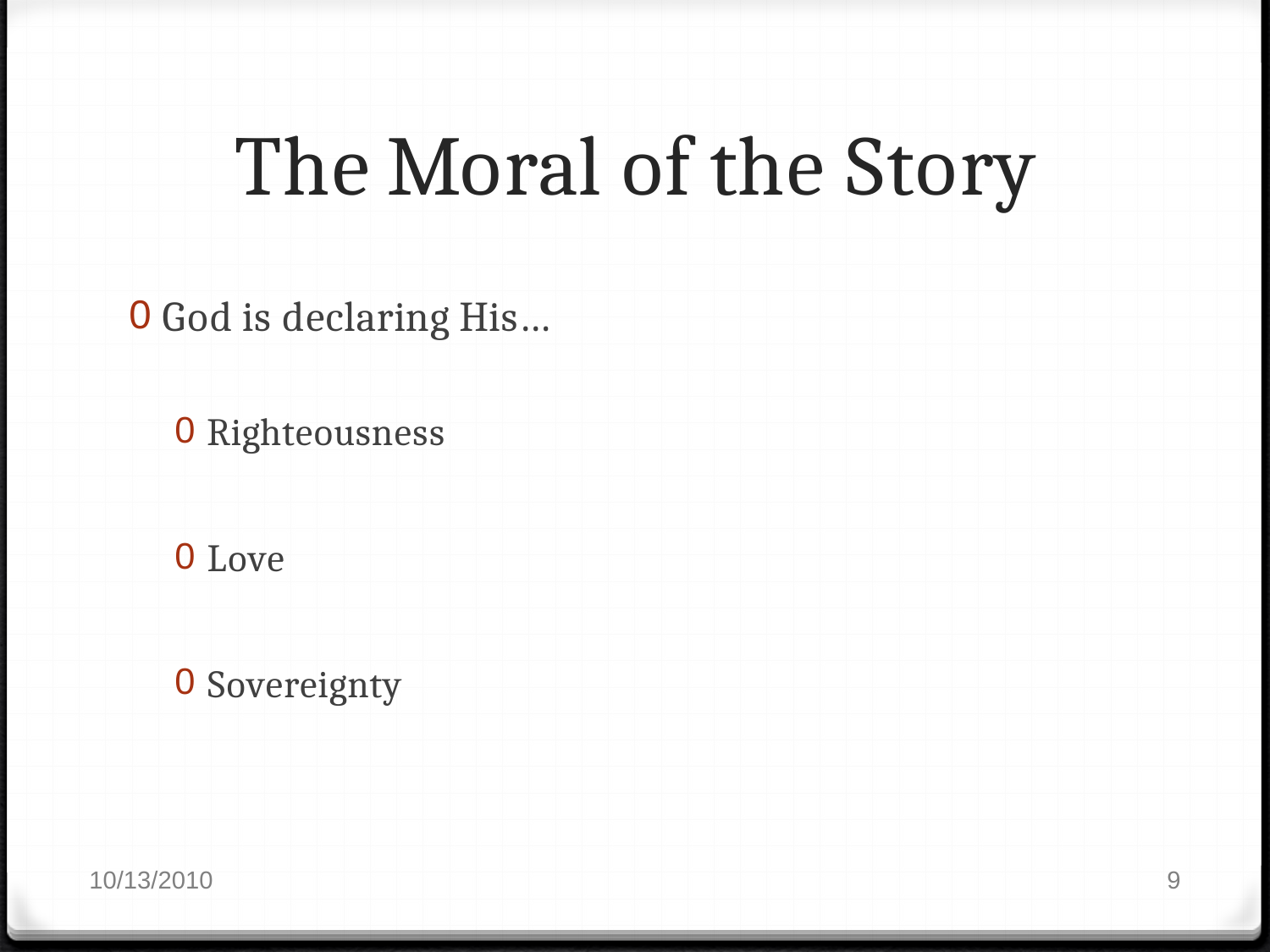

# The Moral of the Story
God is declaring His…

Righteousness

Love

Sovereignty
10/13/2010

9